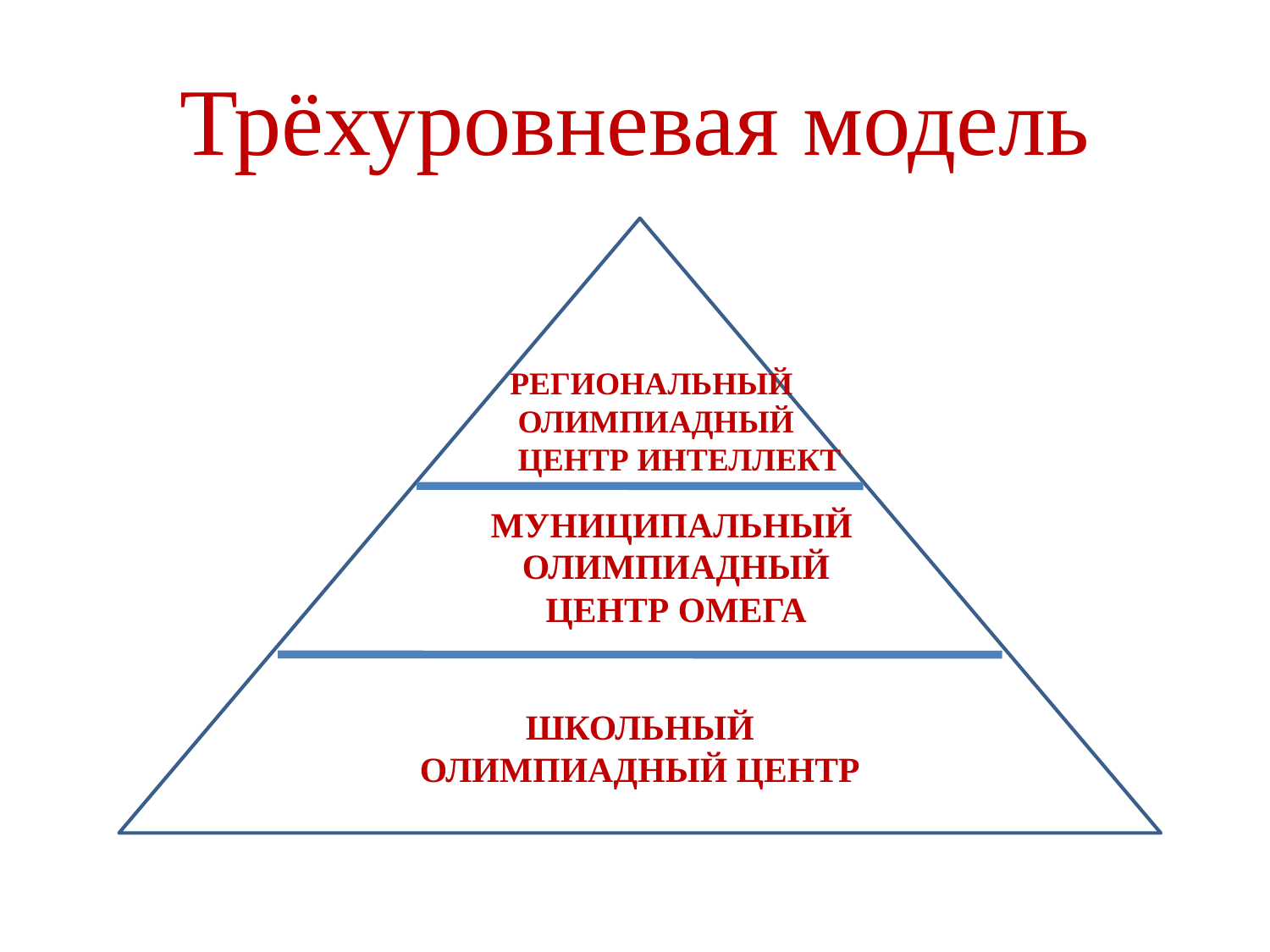

# Трёхуровневая модель

ШКОЛЬНЫЙ ОЛИМПИАДНЫЙ ЦЕНТР

РЕГИОНАЛЬНЫЙ
 ОЛИМПИАДНЫЙ
 ЦЕНТР ИНТЕЛЛЕКТ
МУНИЦИПАЛЬНЫЙ
 ОЛИМПИАДНЫЙ
 ЦЕНТР ОМЕГА